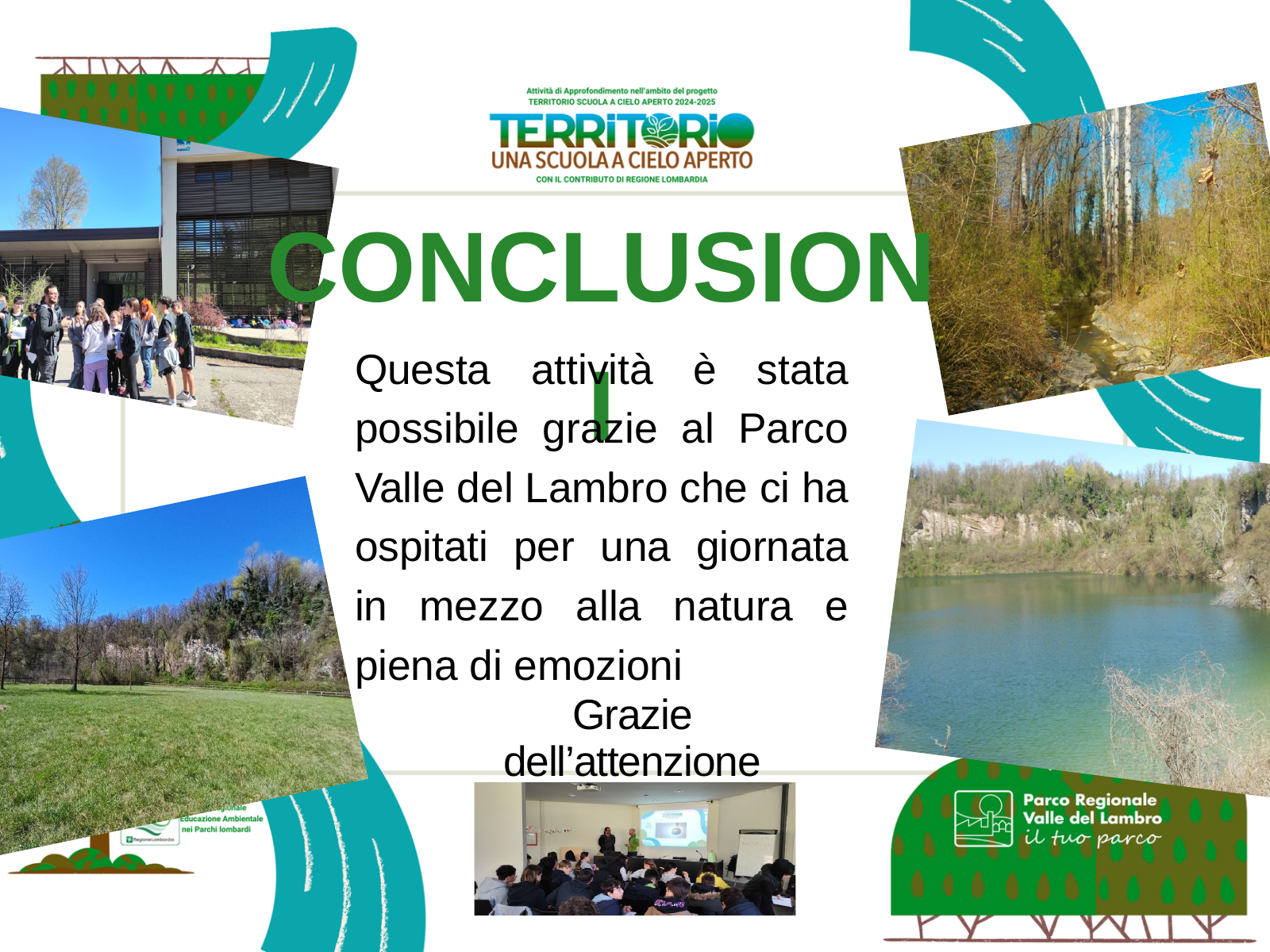

CONCLUSIONI
Questa attività è stata possibile grazie al Parco Valle del Lambro che ci ha ospitati per una giornata in mezzo alla natura e piena di emozioni

Grazie dell’attenzione